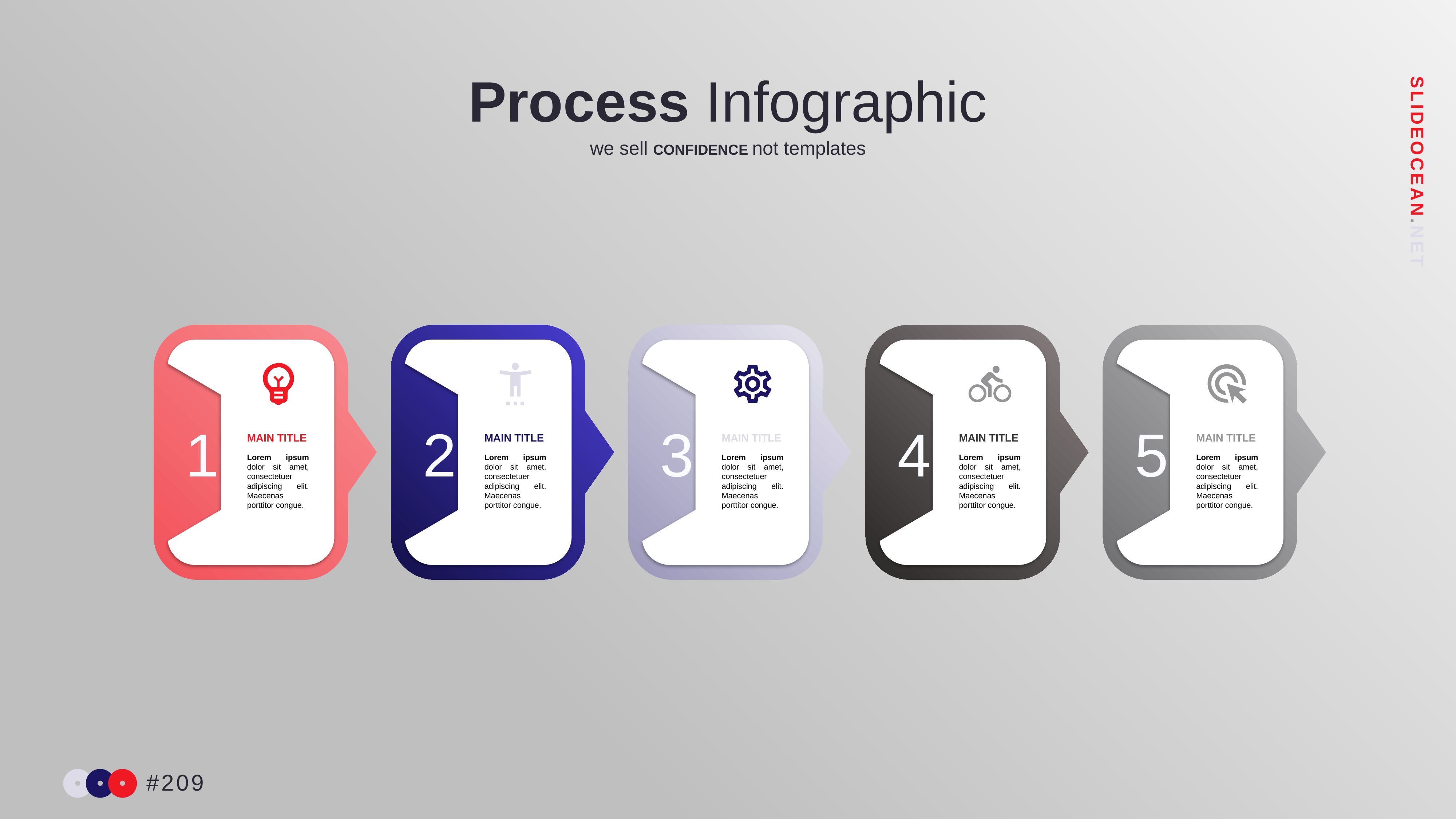

Process Infographic
we sell CONFIDENCE not templates

1
2
3
4
5
MAIN TITLE
Lorem ipsum dolor sit amet, consectetuer adipiscing elit. Maecenas porttitor congue.
MAIN TITLE
Lorem ipsum dolor sit amet, consectetuer adipiscing elit. Maecenas porttitor congue.
MAIN TITLE
Lorem ipsum dolor sit amet, consectetuer adipiscing elit. Maecenas porttitor congue.
MAIN TITLE
Lorem ipsum dolor sit amet, consectetuer adipiscing elit. Maecenas porttitor congue.
MAIN TITLE
Lorem ipsum dolor sit amet, consectetuer adipiscing elit. Maecenas porttitor congue.
#209